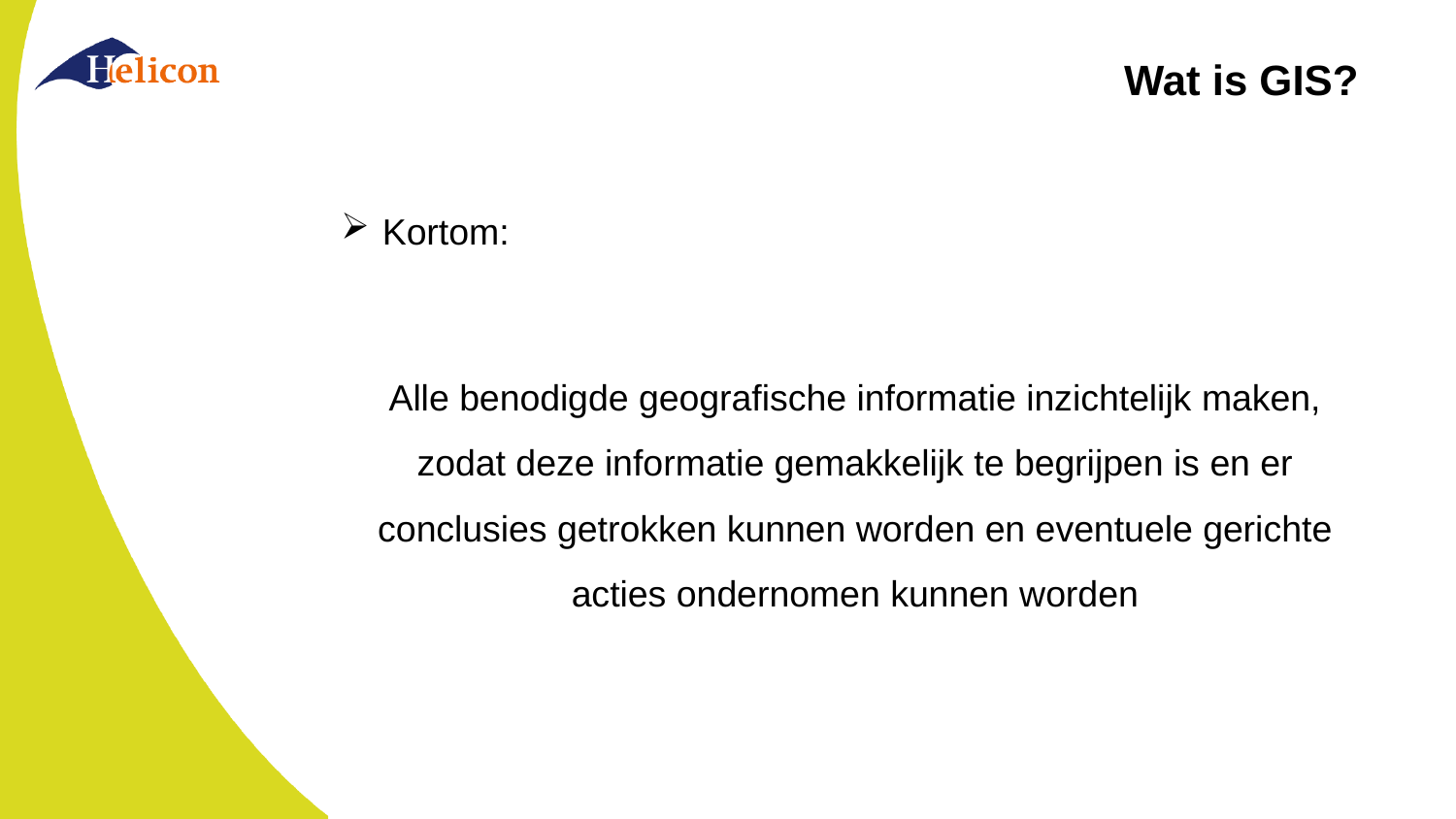

# Wat is GIS?

Kortom:

Alle benodigde geografische informatie inzichtelijk maken, zodat deze informatie gemakkelijk te begrijpen is en er conclusies getrokken kunnen worden en eventuele gerichte acties ondernomen kunnen worden